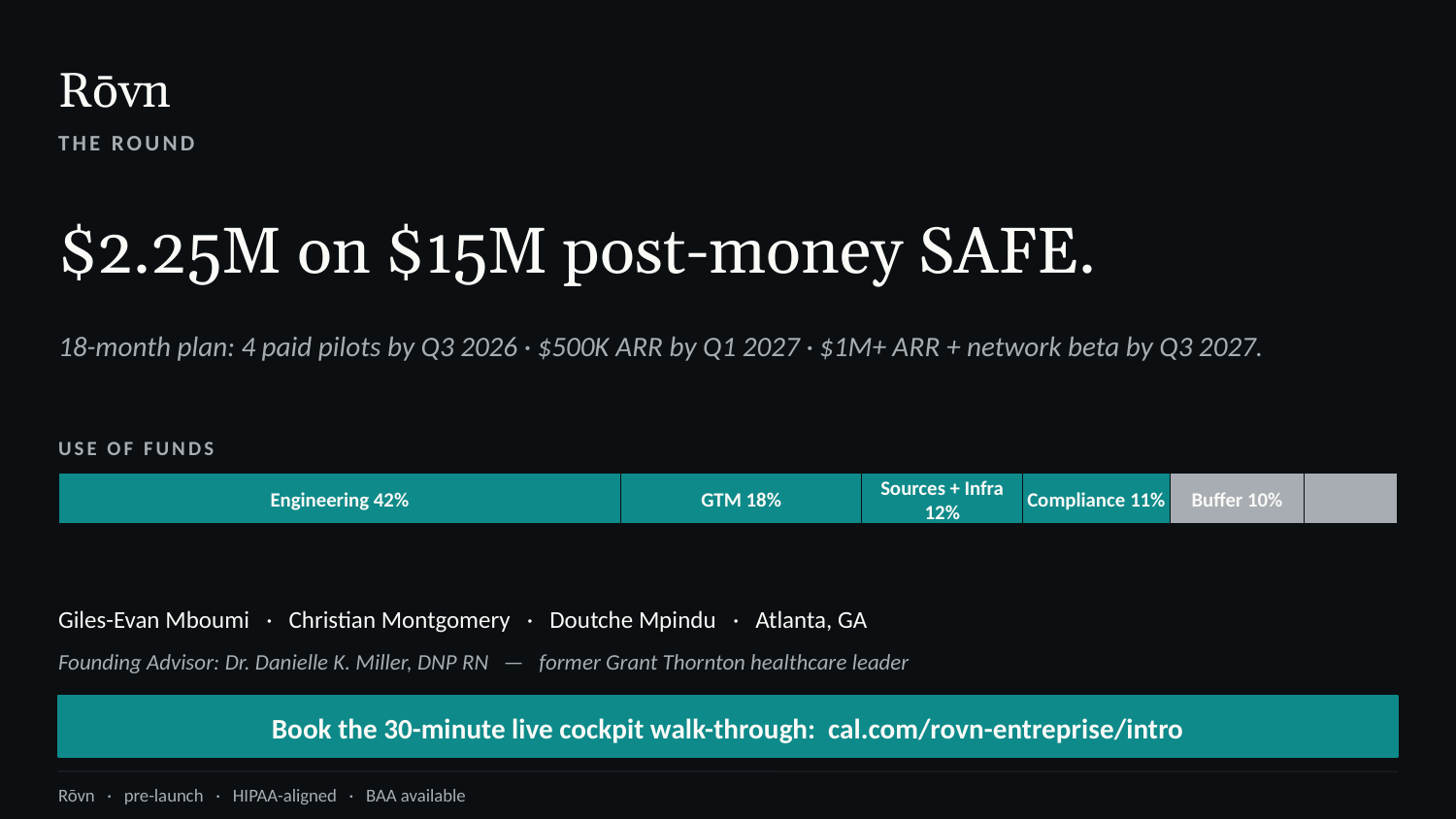

Rōvn
THE ROUND
$2.25M on $15M post-money SAFE.
18-month plan: 4 paid pilots by Q3 2026 · $500K ARR by Q1 2027 · $1M+ ARR + network beta by Q3 2027.
USE OF FUNDS

Engineering 42%
GTM 18%
Sources + Infra 12%
Compliance 11%
Buffer 10%
Giles-Evan Mboumi   ·   Christian Montgomery   ·   Doutche Mpindu   ·   Atlanta, GA
Founding Advisor: Dr. Danielle K. Miller, DNP RN   —   former Grant Thornton healthcare leader

Book the 30-minute live cockpit walk-through:  cal.com/rovn-entreprise/intro

Rōvn   ·   pre-launch   ·   HIPAA-aligned   ·   BAA available